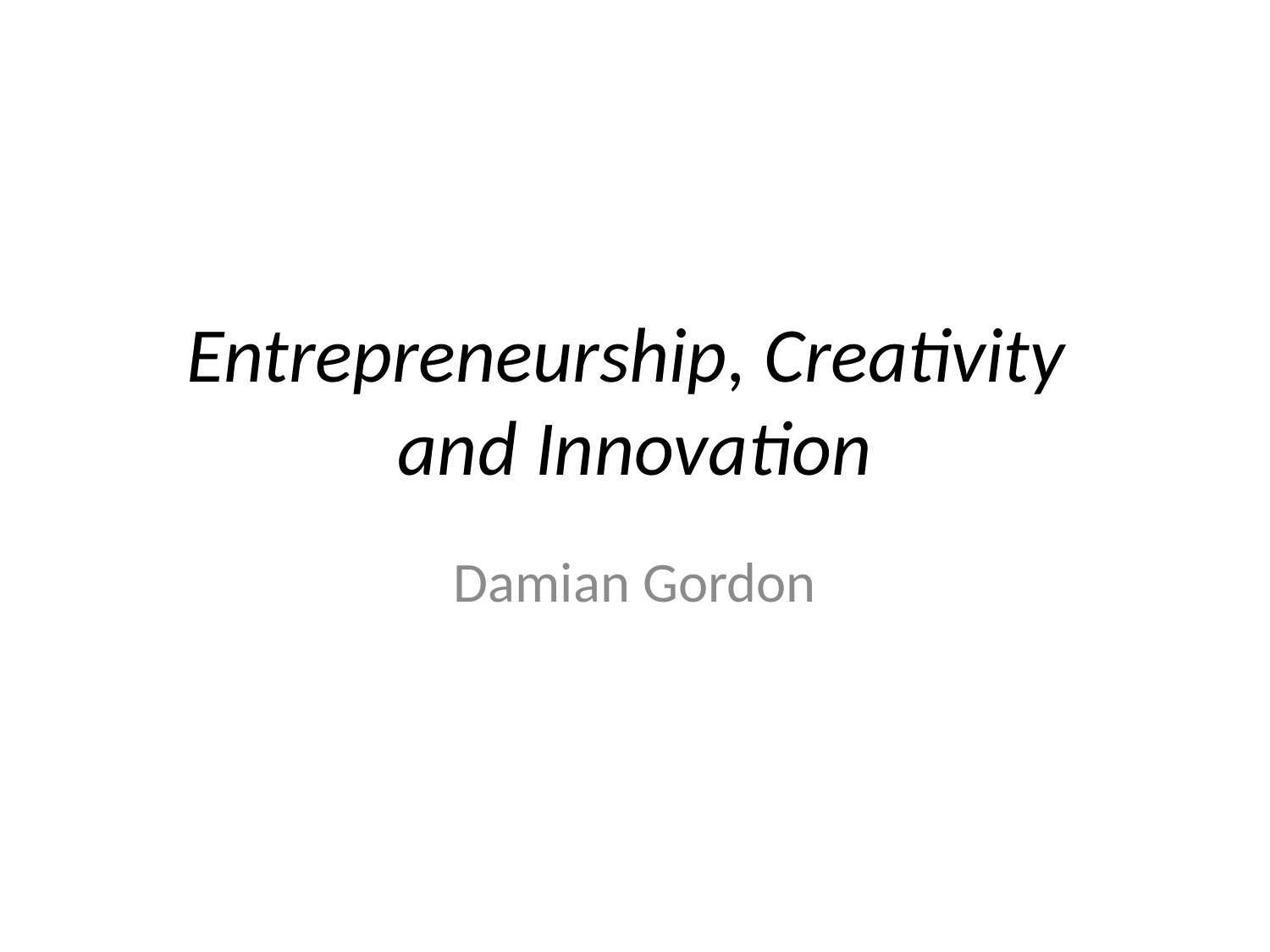

# Entrepreneurship, Creativity and Innovation
Damian Gordon